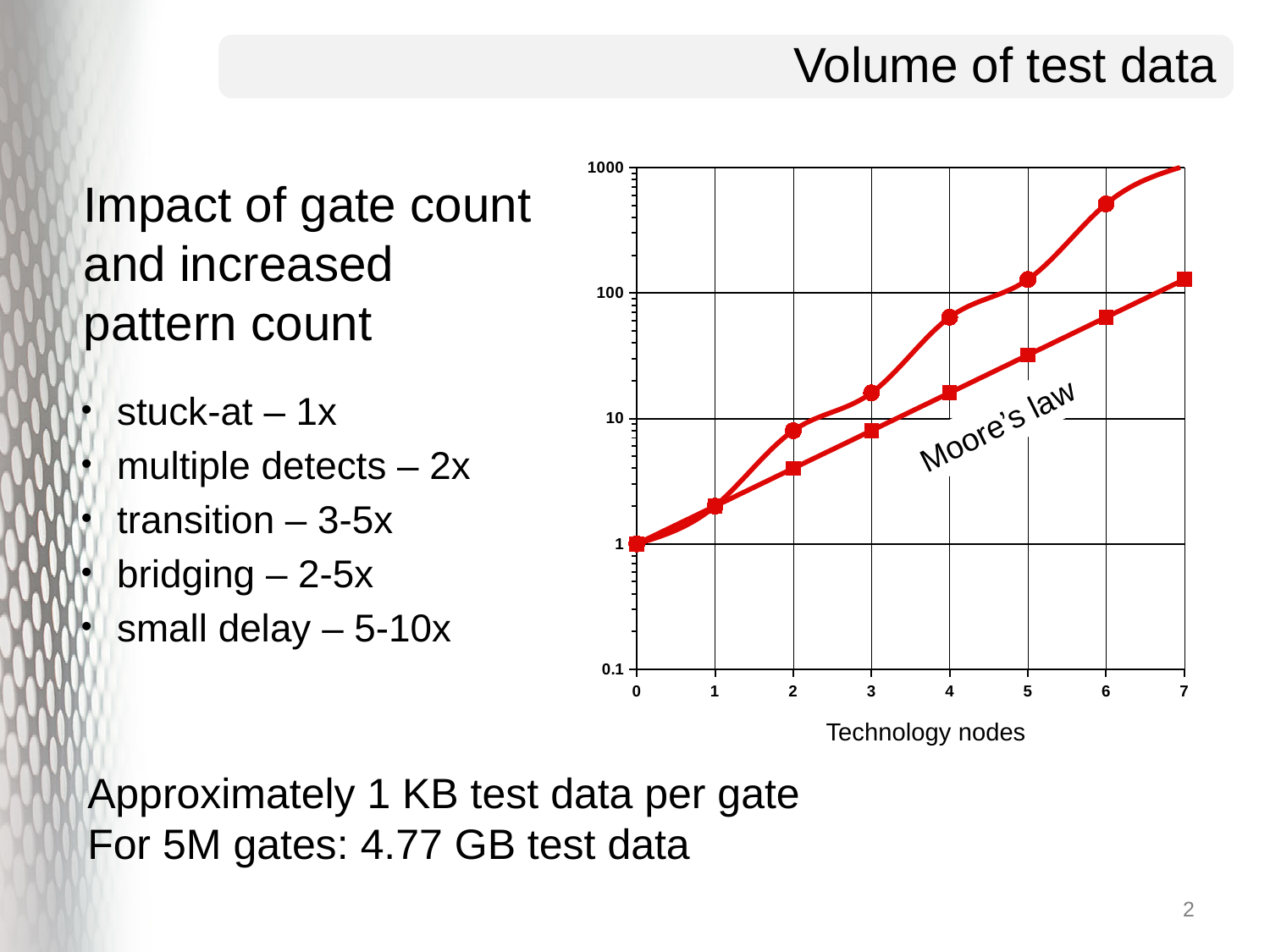

# Volume of test data

### Chart

| Category | Gate count | Volume |
|---|---|---|
| 0.0 | 1.0 | 1.0 |
| 1.0 | 2.0 | 2.0 |
| 2.0 | 4.0 | 8.0 |
| 3.0 | 8.0 | 16.0 |
| 4.0 | 16.0 | 64.0 |
| 5.0 | 32.0 | 128.0 |
| 6.0 | 64.0 | 512.0 |
| 7.0 | 128.0 | 1024.0 |
Impact of gate count and increased pattern count
 stuck-at – 1x
 multiple detects – 2x
 transition – 3-5x
 bridging – 2-5x
 small delay – 5-10x
Moore’s law
Technology nodes
Approximately 1 KB test data per gate
For 5M gates: 4.77 GB test data